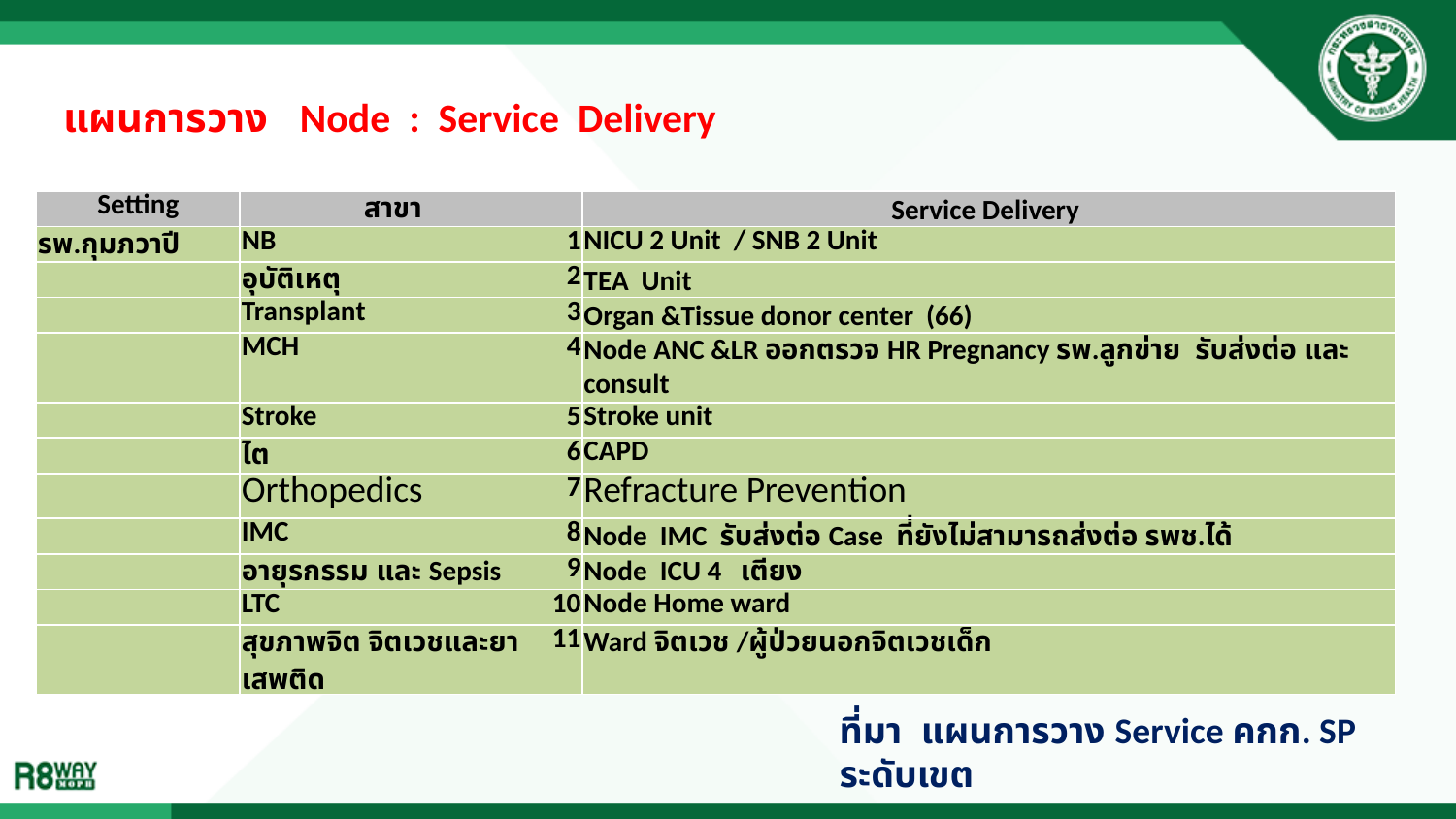

# แผนการวาง   Node  :  Service  Delivery
| Setting | สาขา |  | Service Delivery |
| --- | --- | --- | --- |
| รพ.กุมภวาปี | NB | 1 | NICU 2 Unit / SNB 2 Unit |
|  | อุบัติเหตุ | 2 | TEA Unit |
|  | Transplant | 3 | Organ &Tissue donor center (66) |
|  | MCH | 4 | Node ANC &LR ออกตรวจ HR Pregnancy รพ.ลูกข่าย รับส่งต่อ และ consult |
|  | Stroke | 5 | Stroke unit |
|  | ไต | 6 | CAPD |
|  | Orthopedics | 7 | Refracture Prevention |
|  | IMC | 8 | Node IMC รับส่งต่อ Case ที่ยังไม่สามารถส่งต่อ รพช.ได้ |
|  | อายุรกรรม และ Sepsis | 9 | Node ICU 4 เตียง |
|  | LTC | 10 | Node Home ward |
|  | สุขภาพจิต จิตเวชและยาเสพติด | 11 | Ward จิตเวช /ผู้ป่วยนอกจิตเวชเด็ก |
ที่มา  แผนการวาง Service คกก. SP ระดับเขต